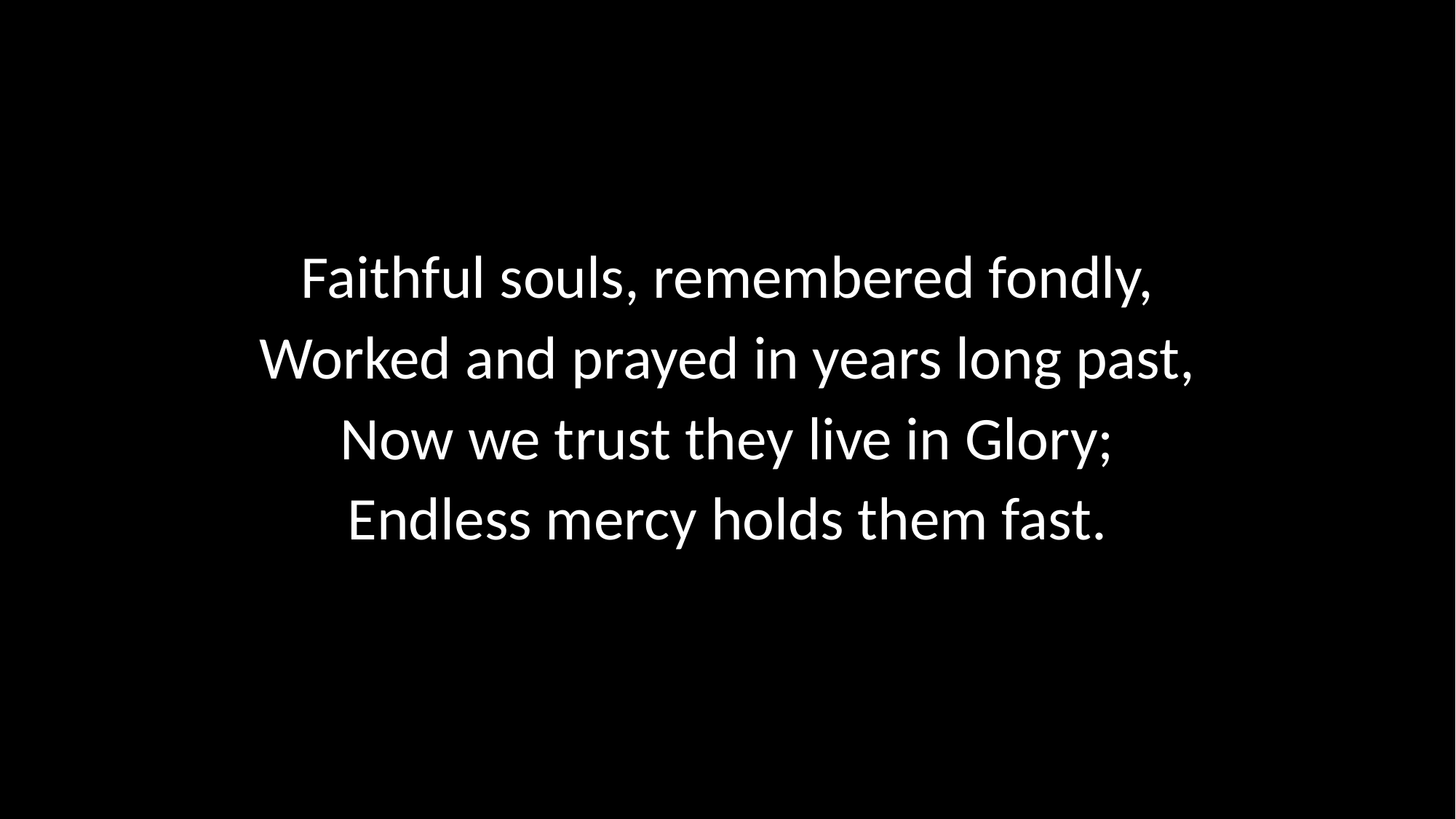

Faithful souls, remembered fondly,
Worked and prayed in years long past,
Now we trust they live in Glory;
Endless mercy holds them fast.